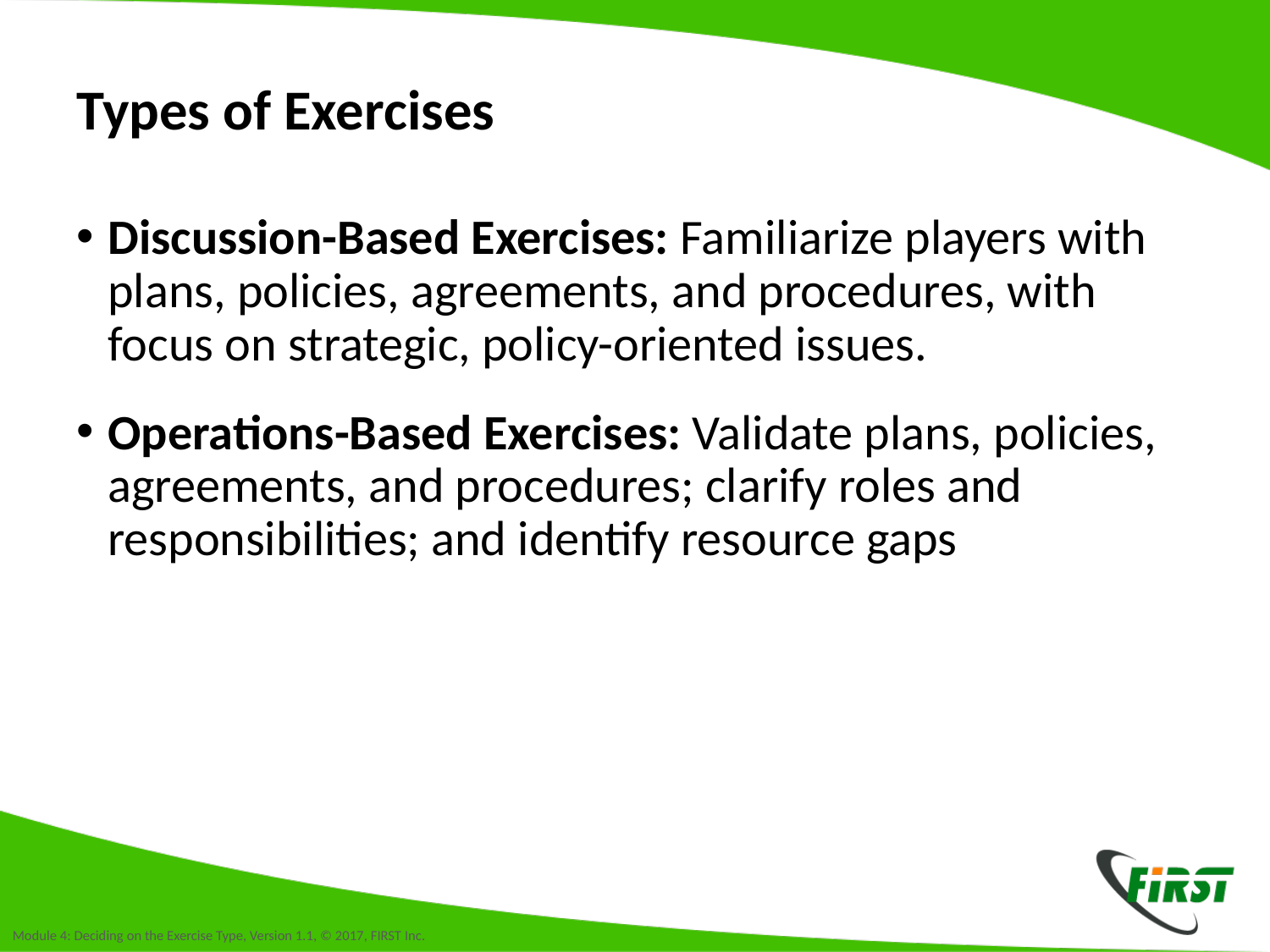

# Types of Exercises
Discussion-Based Exercises: Familiarize players with plans, policies, agreements, and procedures, with focus on strategic, policy-oriented issues.
Operations-Based Exercises: Validate plans, policies, agreements, and procedures; clarify roles and responsibilities; and identify resource gaps